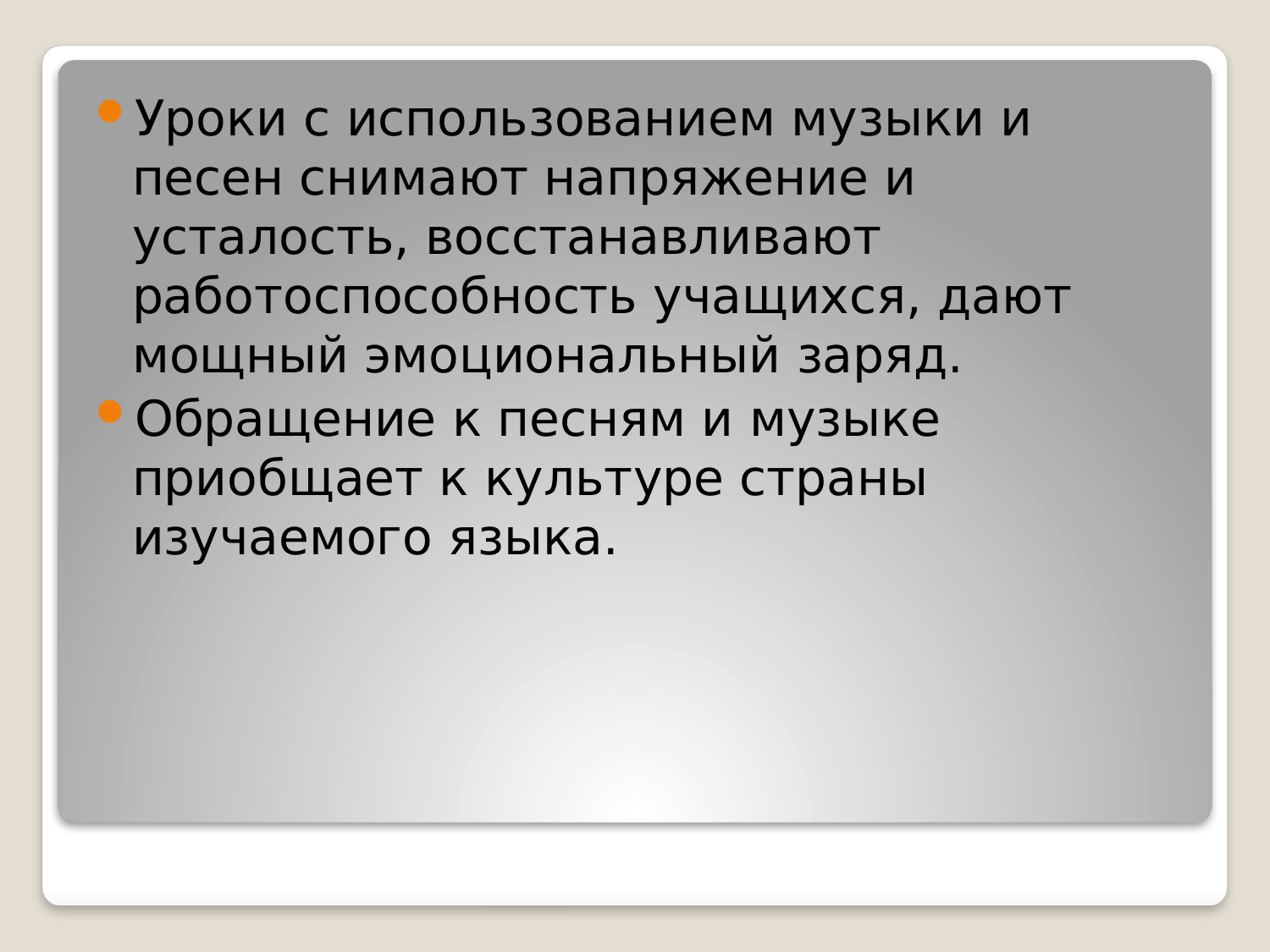

Уроки с использованием музыки и песен снимают напряжение и усталость, восстанавливают работоспособность учащихся, дают мощный эмоциональный заряд.
Обращение к песням и музыке приобщает к культуре страны изучаемого языка.

#